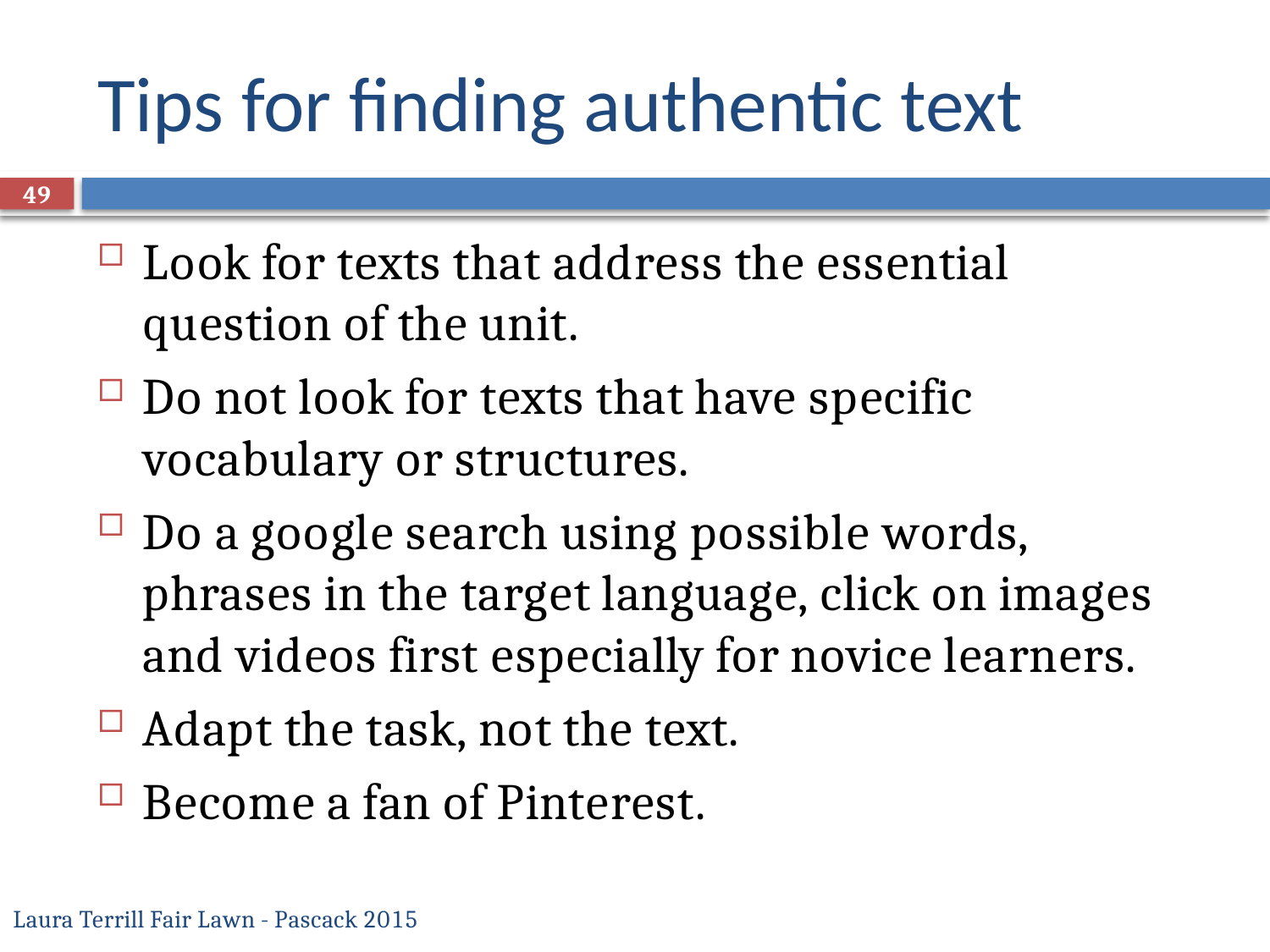

# Tips for finding authentic text
49
Look for texts that address the essential question of the unit.
Do not look for texts that have specific vocabulary or structures.
Do a google search using possible words, phrases in the target language, click on images and videos first especially for novice learners.
Adapt the task, not the text.
Become a fan of Pinterest.

Laura Terrill Fair Lawn - Pascack 2015